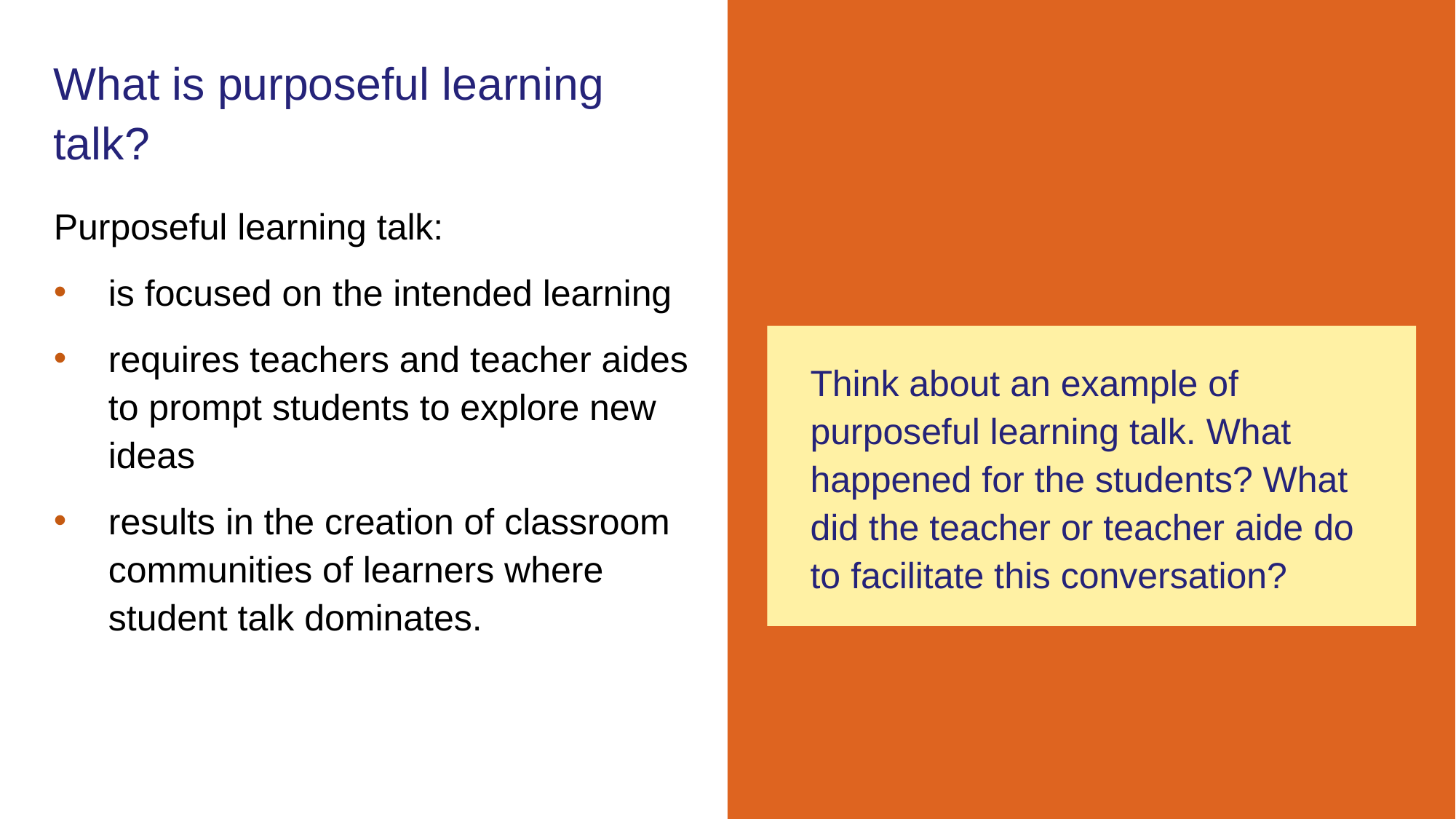

# What is purposeful learning talk?
Purposeful learning talk:
is focused on the intended learning
requires teachers and teacher aides to prompt students to explore new ideas
results in the creation of classroom communities of learners where student talk dominates.

Think about an example of purposeful learning talk. What happened for the students? What did the teacher or teacher aide do to facilitate this conversation?